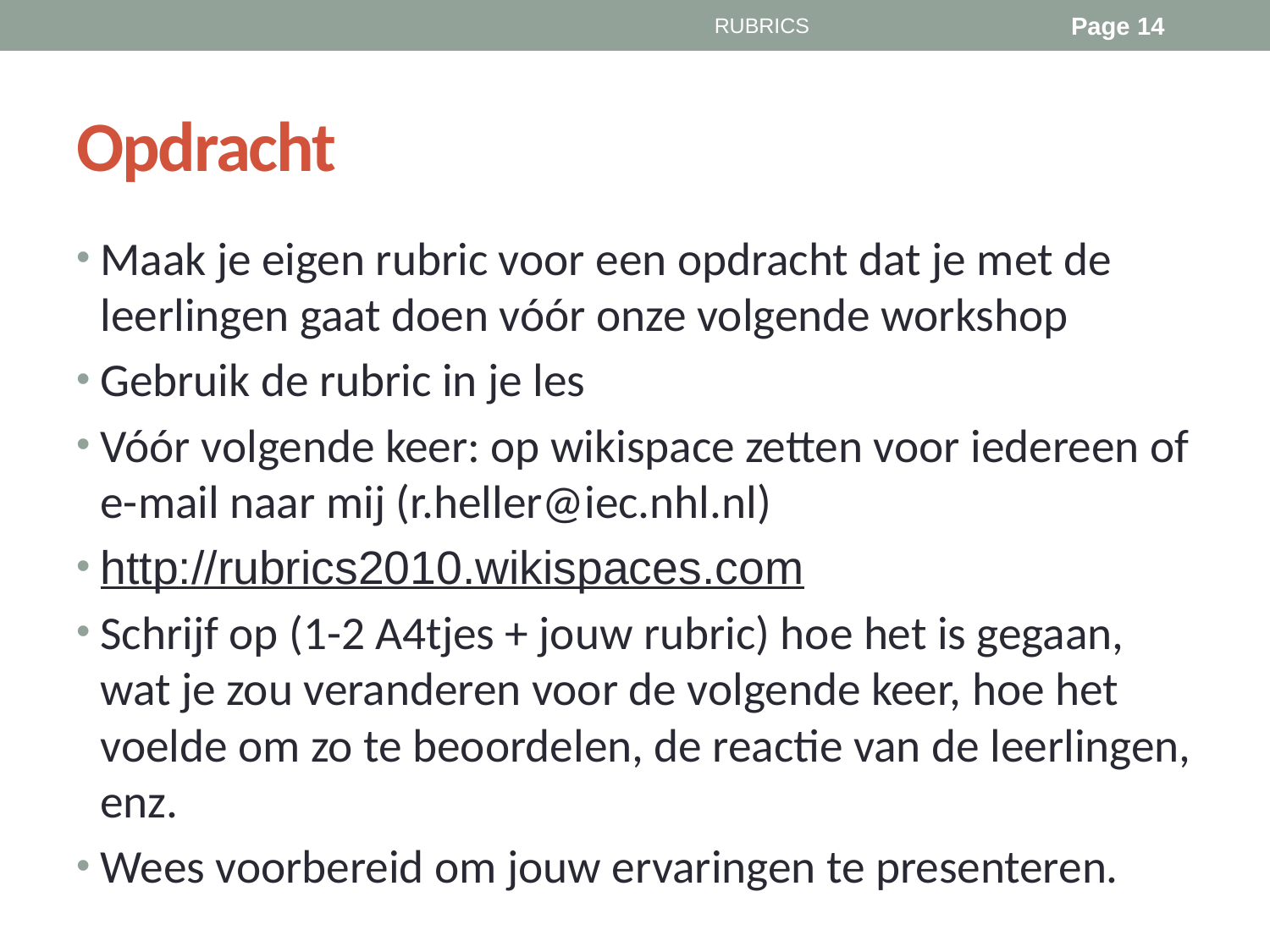

RUBRICS
Page 14
# Opdracht
Maak je eigen rubric voor een opdracht dat je met de leerlingen gaat doen vóór onze volgende workshop
Gebruik de rubric in je les
Vóór volgende keer: op wikispace zetten voor iedereen of e-mail naar mij (r.heller@iec.nhl.nl)
http://rubrics2010.wikispaces.com
Schrijf op (1-2 A4tjes + jouw rubric) hoe het is gegaan, wat je zou veranderen voor de volgende keer, hoe het voelde om zo te beoordelen, de reactie van de leerlingen, enz.
Wees voorbereid om jouw ervaringen te presenteren.